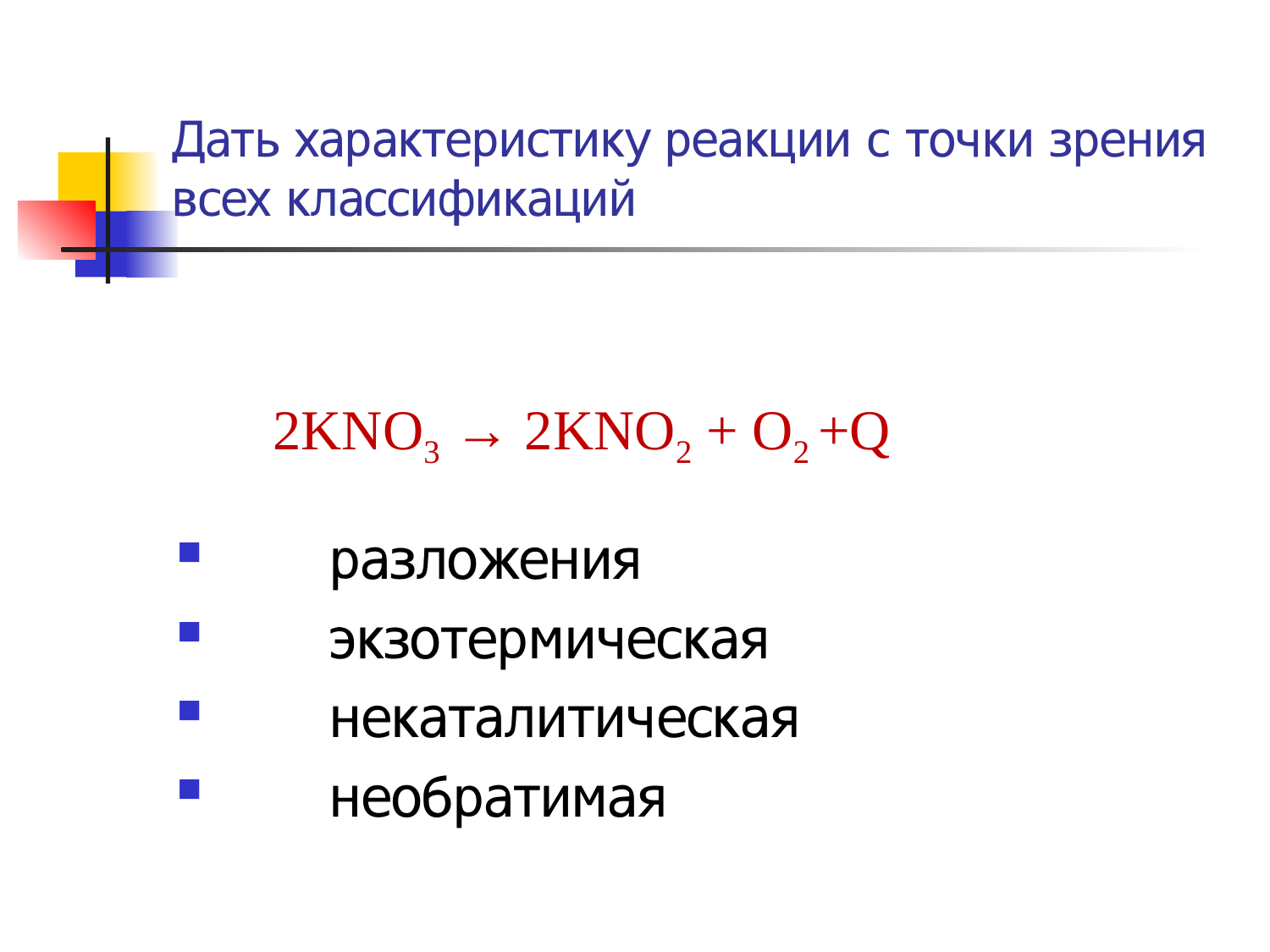

# Дать характеристику реакции с точки зрения всех классификаций

      разложения
      экзотермическая
      некаталитическая
      необратимая

 2KNO3 → 2KNO2 + O2 +Q